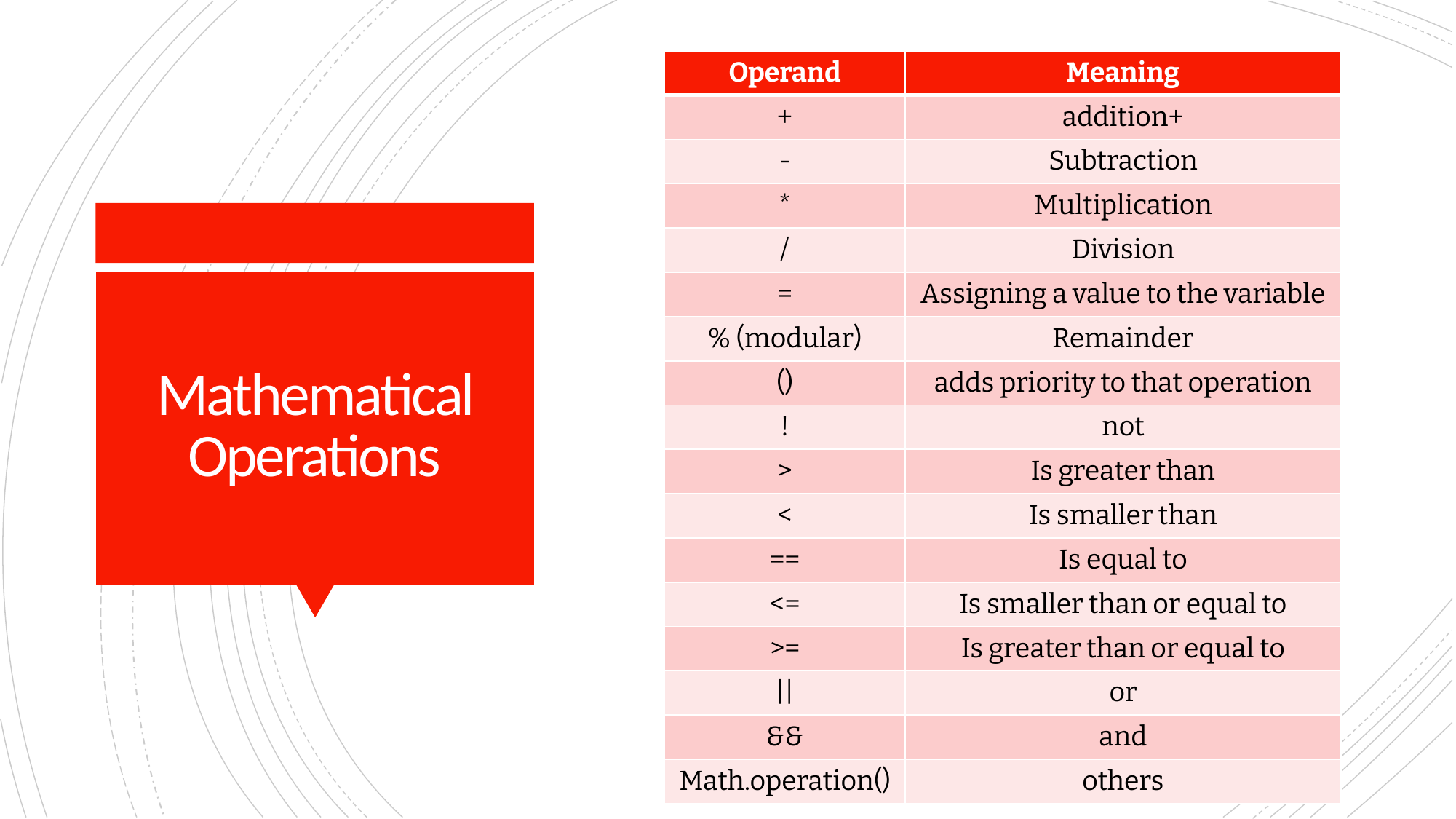

| Operand | Meaning |
| --- | --- |
| + | addition+ |
| - | Subtraction |
| \* | Multiplication |
| / | Division |
| = | Assigning a value to the variable |
| % (modular) | Remainder |
| () | adds priority to that operation |
| ! | not |
| > | Is greater than |
| < | Is smaller than |
| == | Is equal to |
| <= | Is smaller than or equal to |
| >= | Is greater than or equal to |
| || | or |
| && | and |
| Math.operation() | others |
# Mathematical Operations